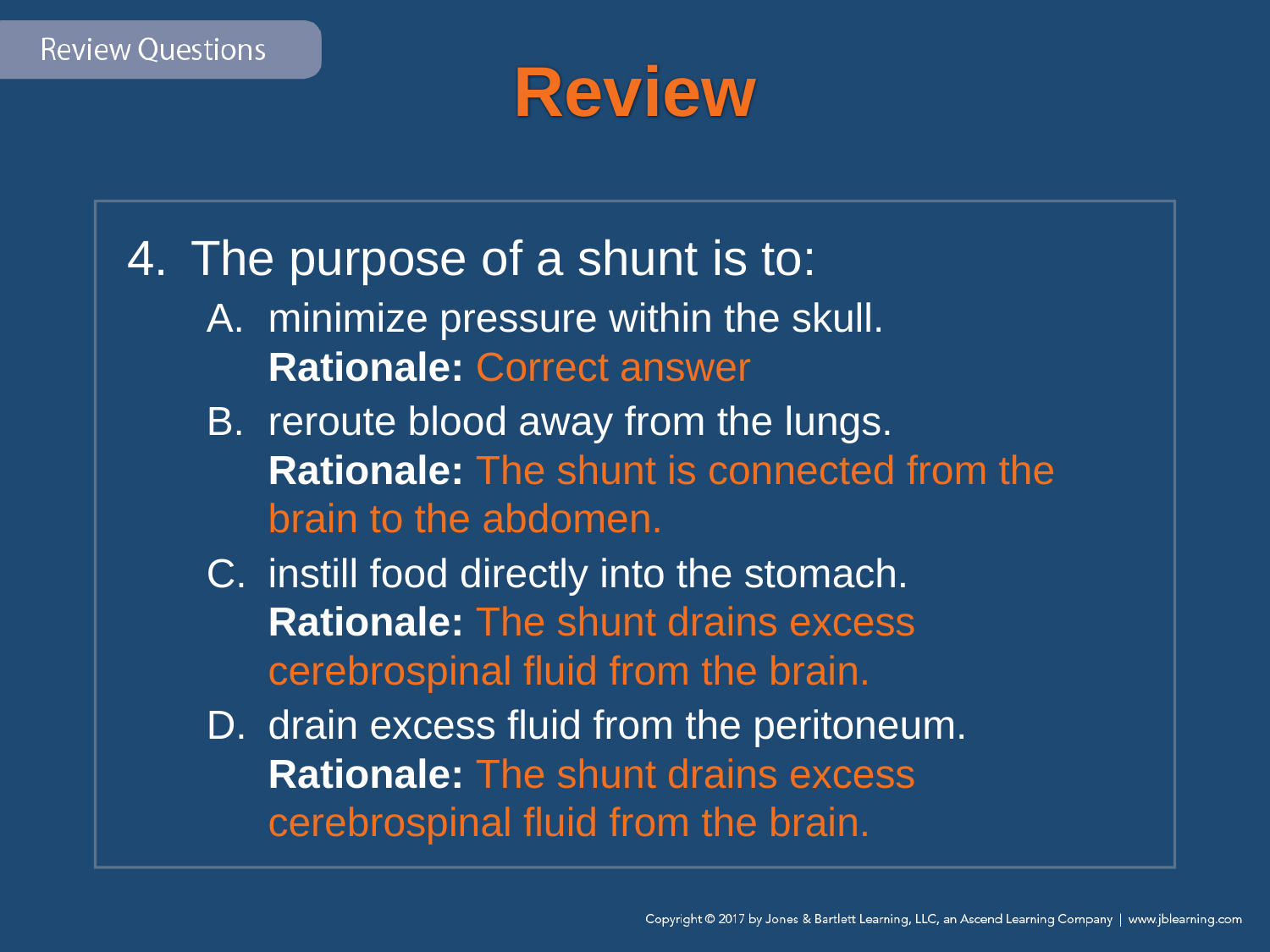

# Review
The purpose of a shunt is to:
minimize pressure within the skull.
Rationale: Correct answer
reroute blood away from the lungs.
Rationale: The shunt is connected from the brain to the abdomen.
instill food directly into the stomach.
Rationale: The shunt drains excess cerebrospinal fluid from the brain.
drain excess fluid from the peritoneum.
Rationale: The shunt drains excess cerebrospinal fluid from the brain.